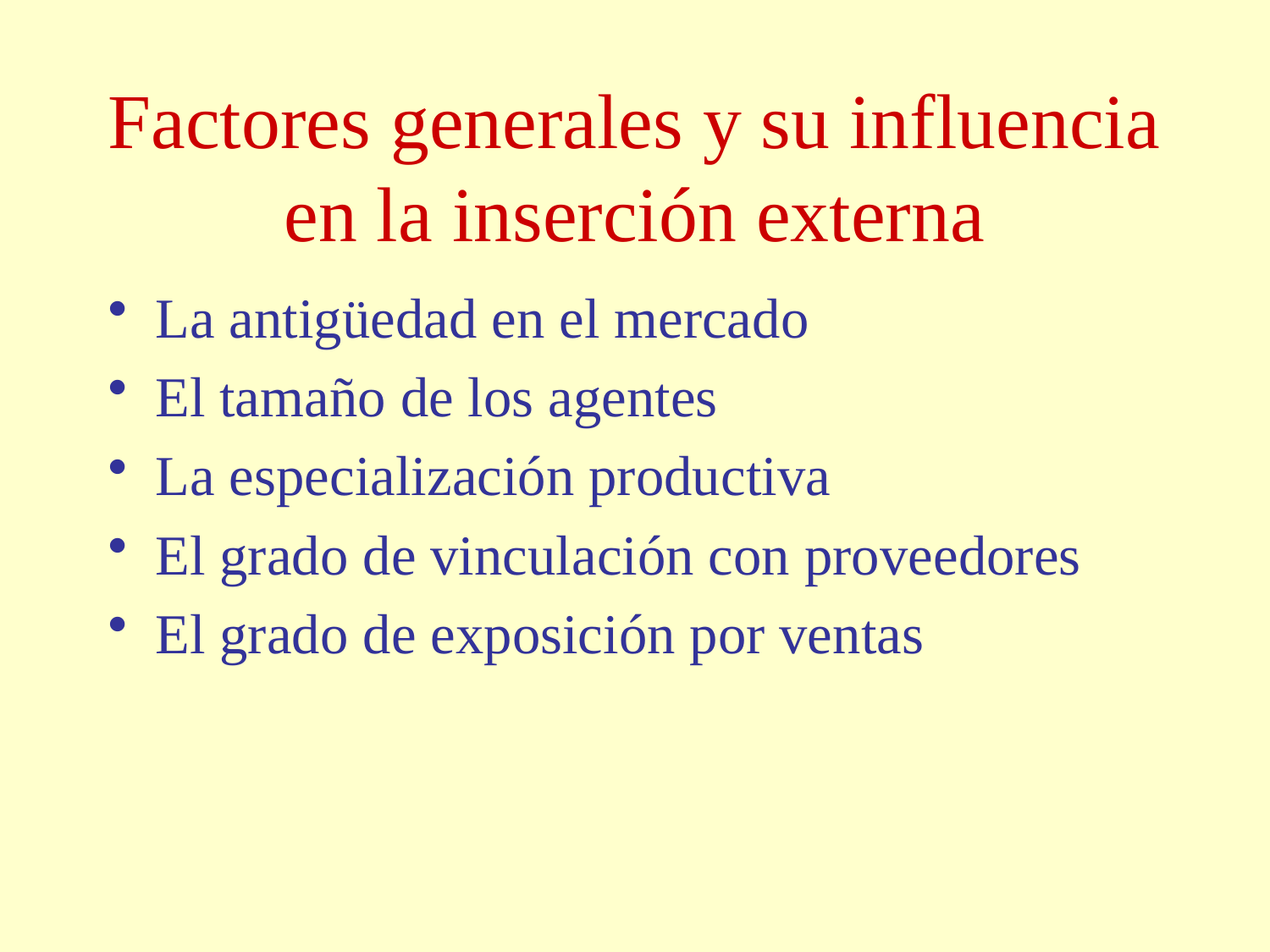

# Factores generales y su influencia en la inserción externa
La antigüedad en el mercado
El tamaño de los agentes
La especialización productiva
El grado de vinculación con proveedores
El grado de exposición por ventas